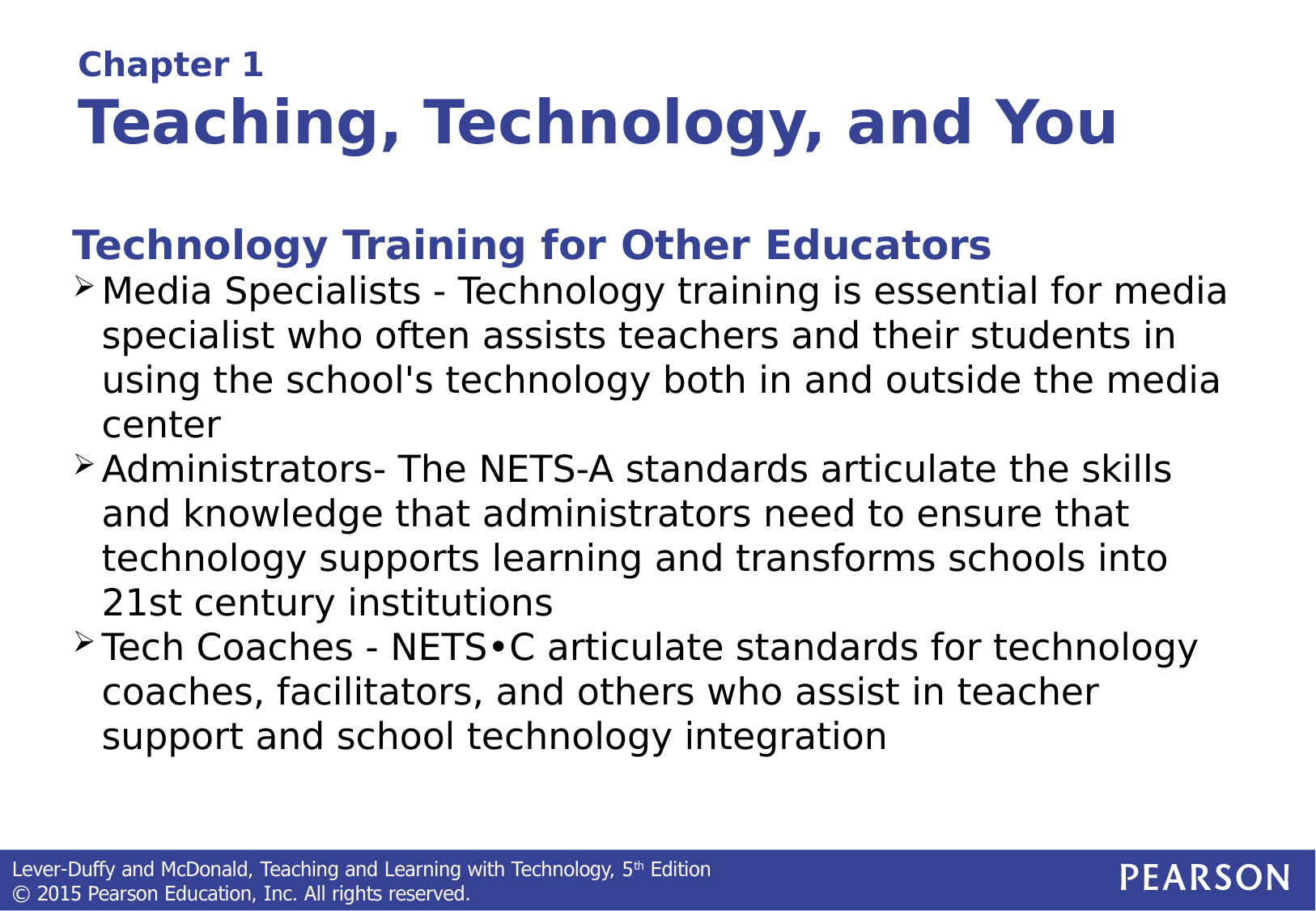

# Chapter 1 Teaching, Technology, and You
Technology Training for Other Educators
Media Specialists - Technology training is essential for media specialist who often assists teachers and their students in using the school's technology both in and outside the media center
Administrators- The NETS-A standards articulate the skills and knowledge that administrators need to ensure that technology supports learning and transforms schools into 21st century institutions
Tech Coaches - NETS•C articulate standards for technology coaches, facilitators, and others who assist in teacher support and school technology integration